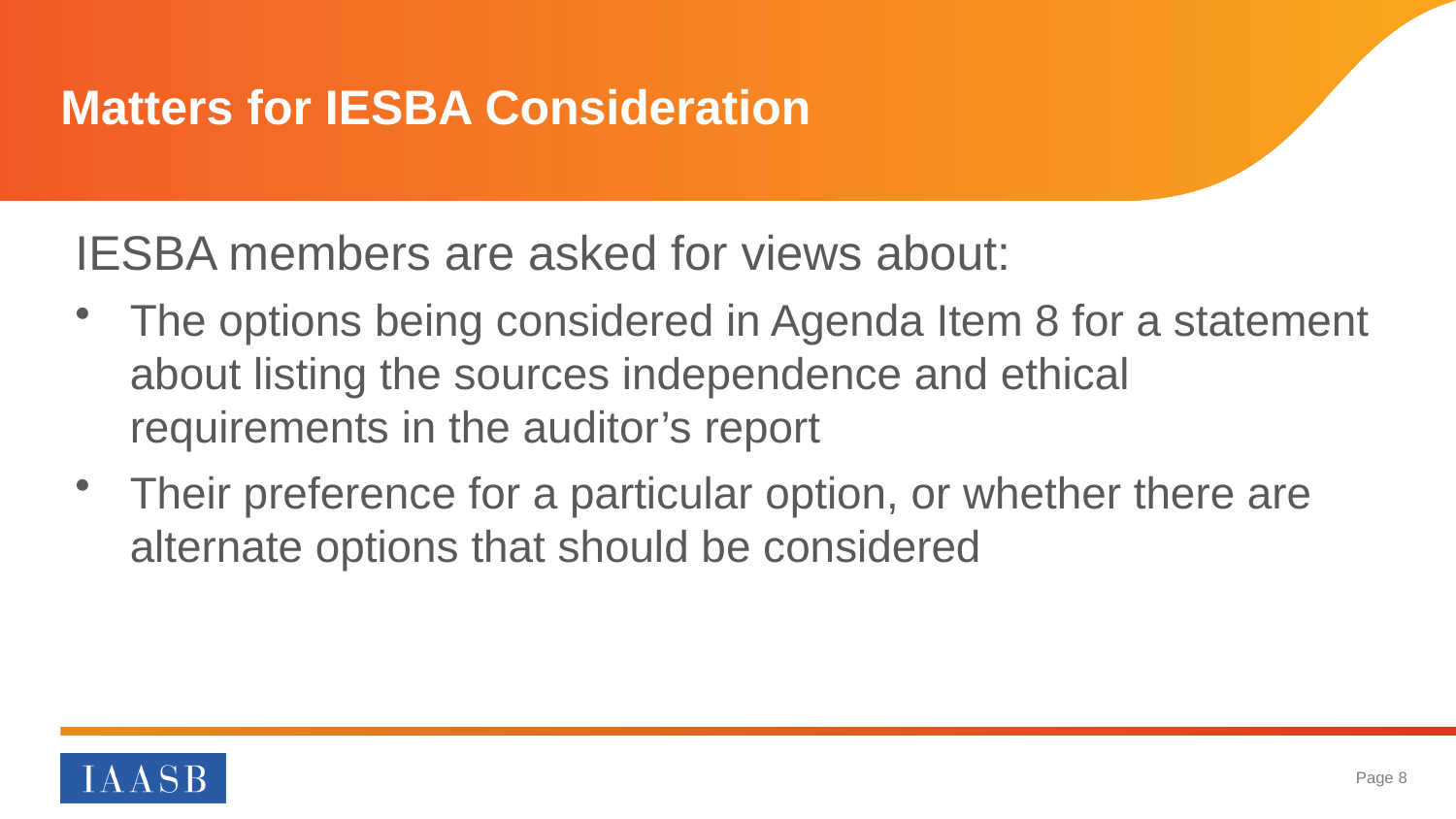

# Matters for IESBA Consideration
IESBA members are asked for views about:
The options being considered in Agenda Item 8 for a statement about listing the sources independence and ethical requirements in the auditor’s report
Their preference for a particular option, or whether there are alternate options that should be considered